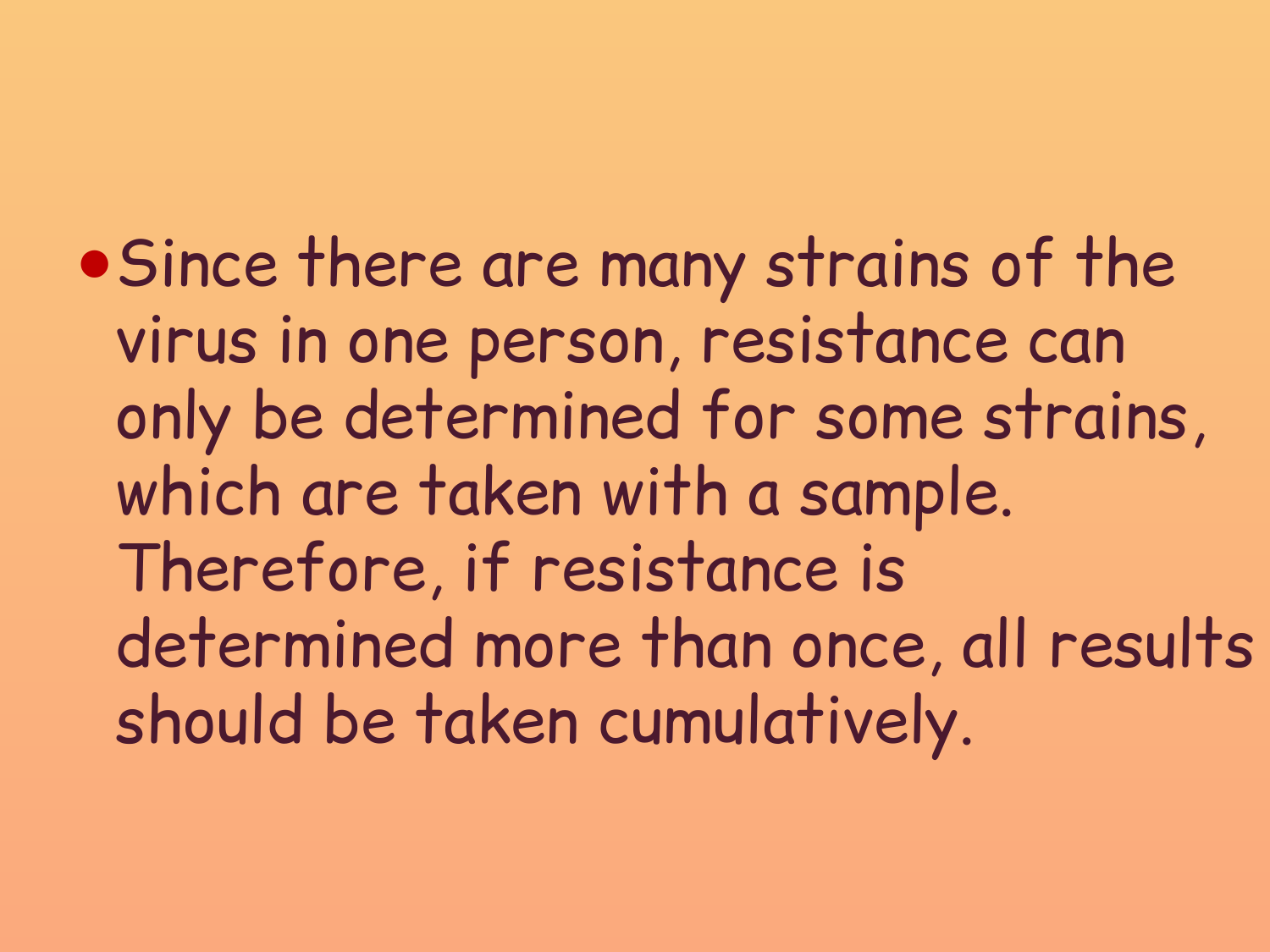

Since there are many strains of the virus in one person, resistance can only be determined for some strains, which are taken with a sample. Therefore, if resistance is determined more than once, all results should be taken cumulatively.

#